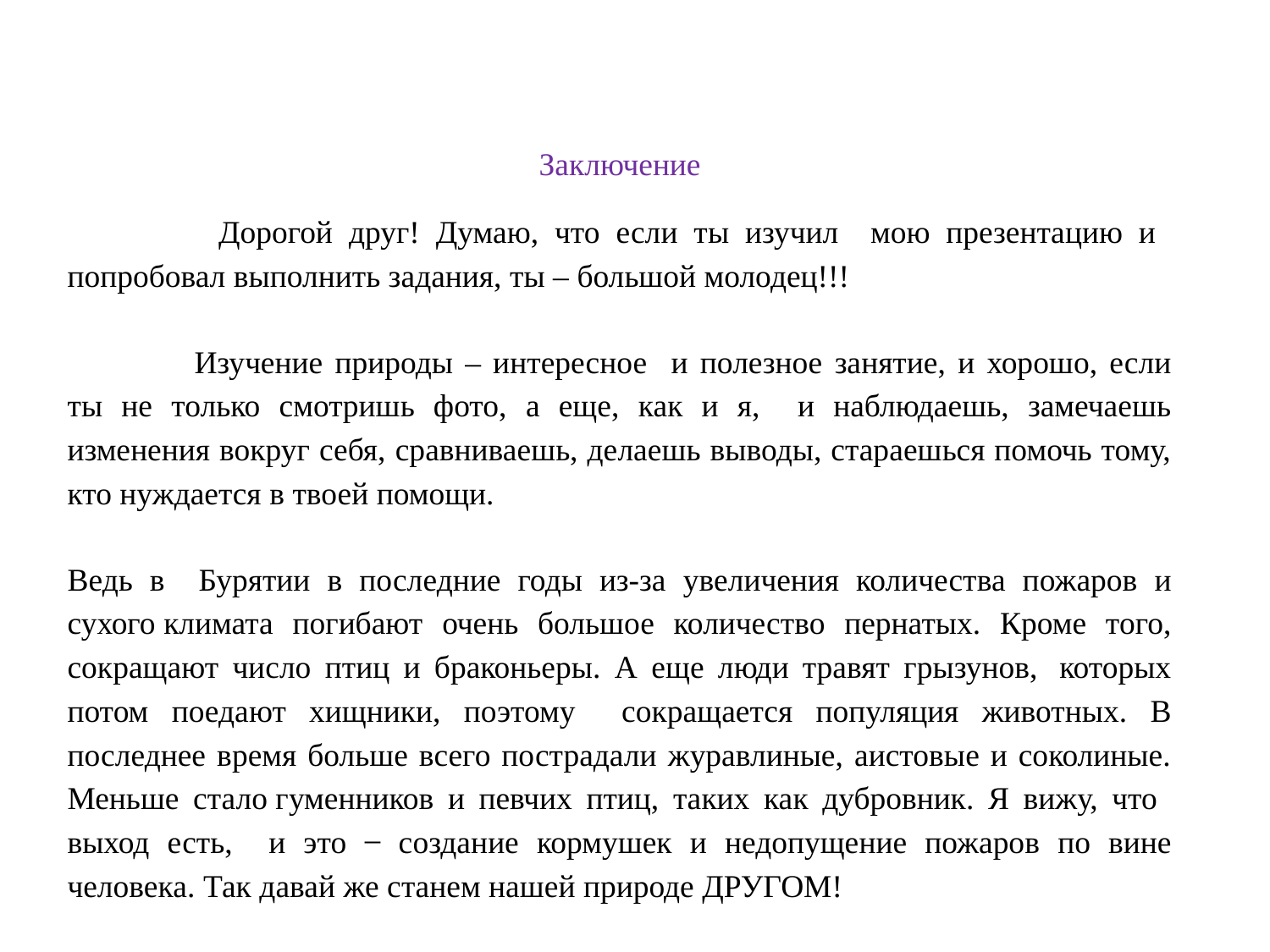

Заключение
   	Дорогой друг! Думаю, что если ты изучил  мою презентацию и  попробовал выполнить задания, ты – большой молодец!!!
	Изучение природы – интересное  и полезное занятие, и хорошо, если ты не только смотришь фото, а еще, как и я,  и наблюдаешь, замечаешь изменения вокруг себя, сравниваешь, делаешь выводы, стараешься помочь тому, кто нуждается в твоей помощи.
Ведь в  Бурятии в последние годы из-за увеличения количества пожаров и сухого климата погибают очень большое количество пернатых. Кроме того, сокращают число птиц и браконьеры. А еще люди травят грызунов,  которых потом поедают хищники, поэтому  сокращается популяция животных. В последнее время больше всего пострадали журавлиные, аистовые и соколиные. Меньше стало гуменников и певчих птиц, таких как дубровник. Я вижу, что  выход есть,  и это  ̶  создание кормушек и недопущение пожаров по вине человека. Так давай же станем нашей природе ДРУГОМ!